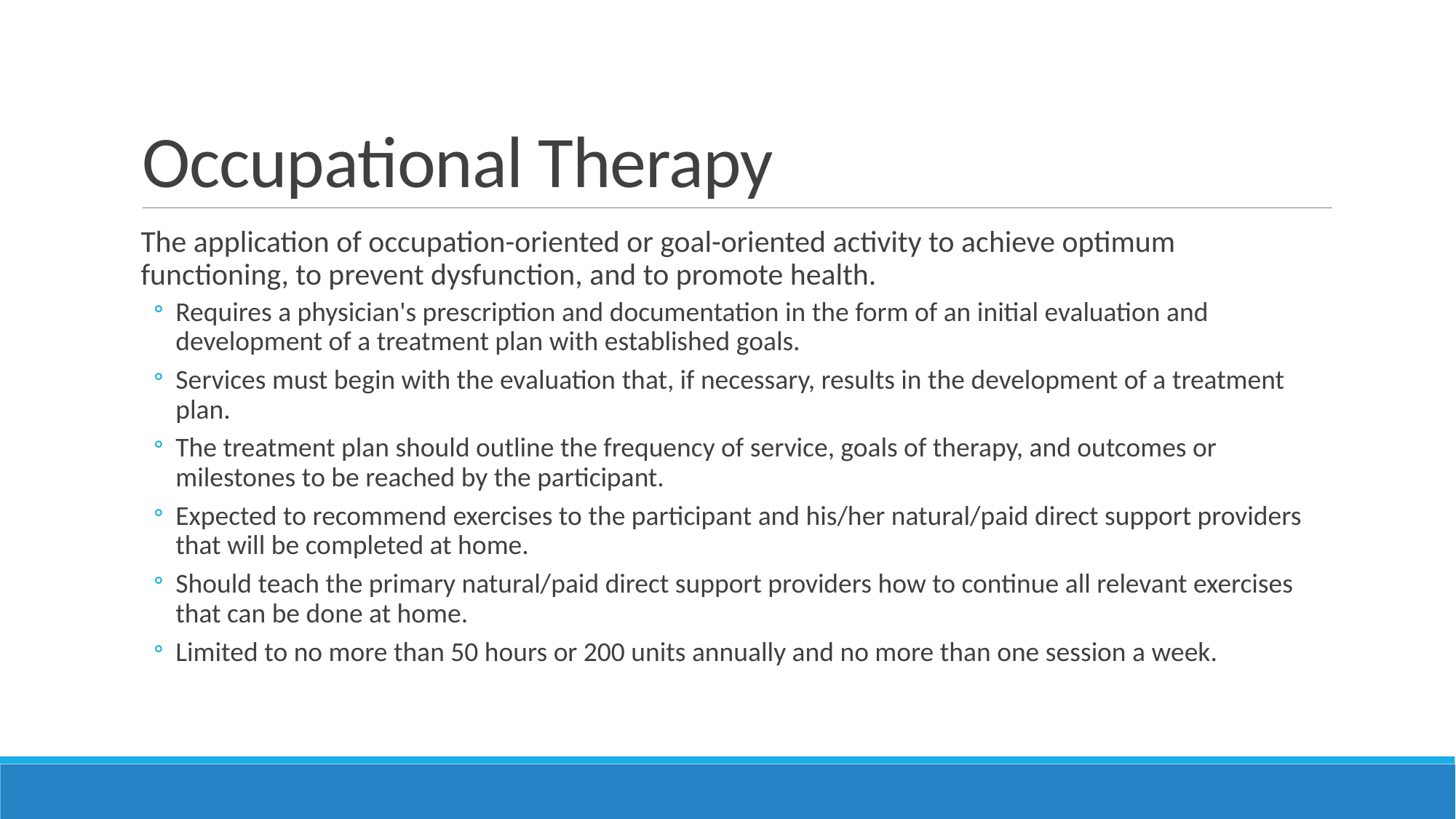

# Occupational Therapy
The application of occupation-oriented or goal-oriented activity to achieve optimum functioning, to prevent dysfunction, and to promote health.
Requires a physician's prescription and documentation in the form of an initial evaluation and development of a treatment plan with established goals.
Services must begin with the evaluation that, if necessary, results in the development of a treatment plan.
The treatment plan should outline the frequency of service, goals of therapy, and outcomes or milestones to be reached by the participant.
Expected to recommend exercises to the participant and his/her natural/paid direct support providers that will be completed at home.
Should teach the primary natural/paid direct support providers how to continue all relevant exercises that can be done at home.
Limited to no more than 50 hours or 200 units annually and no more than one session a week.